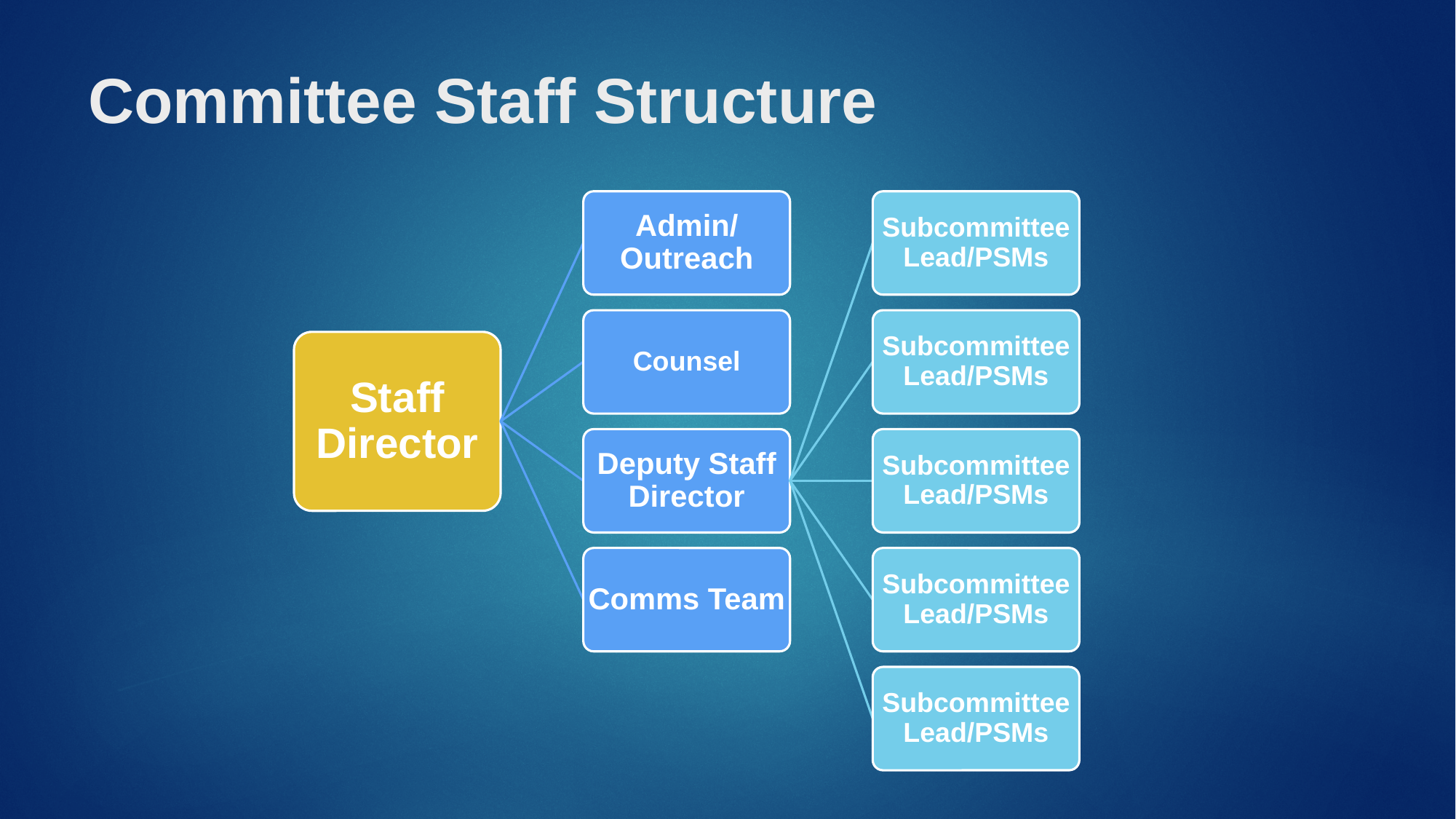

# Committee Staff Structure

Admin/ Outreach
Subcommittee Lead/PSMs

Counsel
Subcommittee Lead/PSMs

Staff Director

Deputy Staff Director
Subcommittee Lead/PSMs

Comms Team
Subcommittee Lead/PSMs

Subcommittee Lead/PSMs